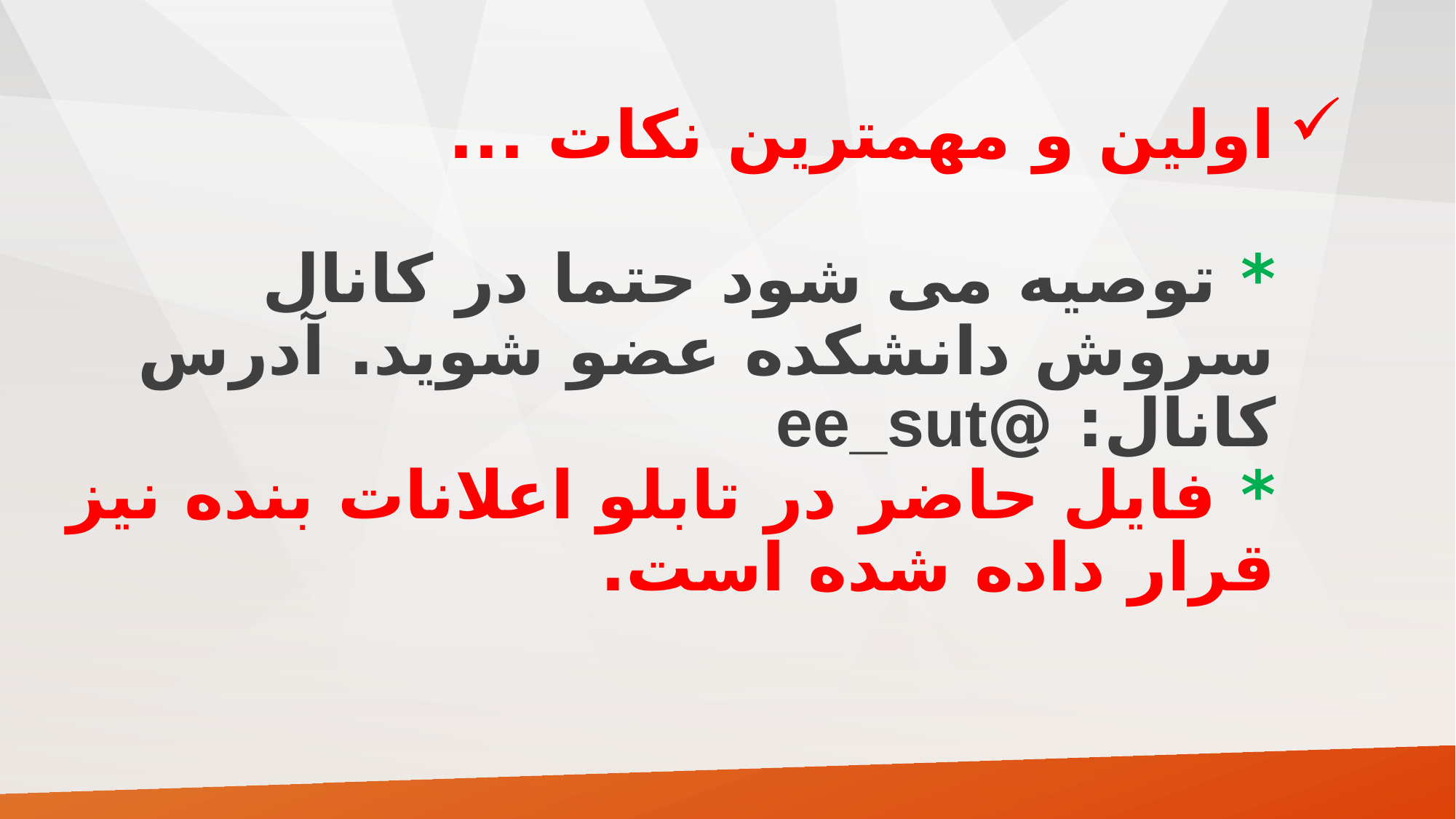

# اولین و مهمترین نکات ... * توصیه می شود حتما در کانال سروش دانشکده عضو شوید. آدرس کانال: @ee_sut * فایل حاضر در تابلو اعلانات بنده نیز قرار داده شده است.